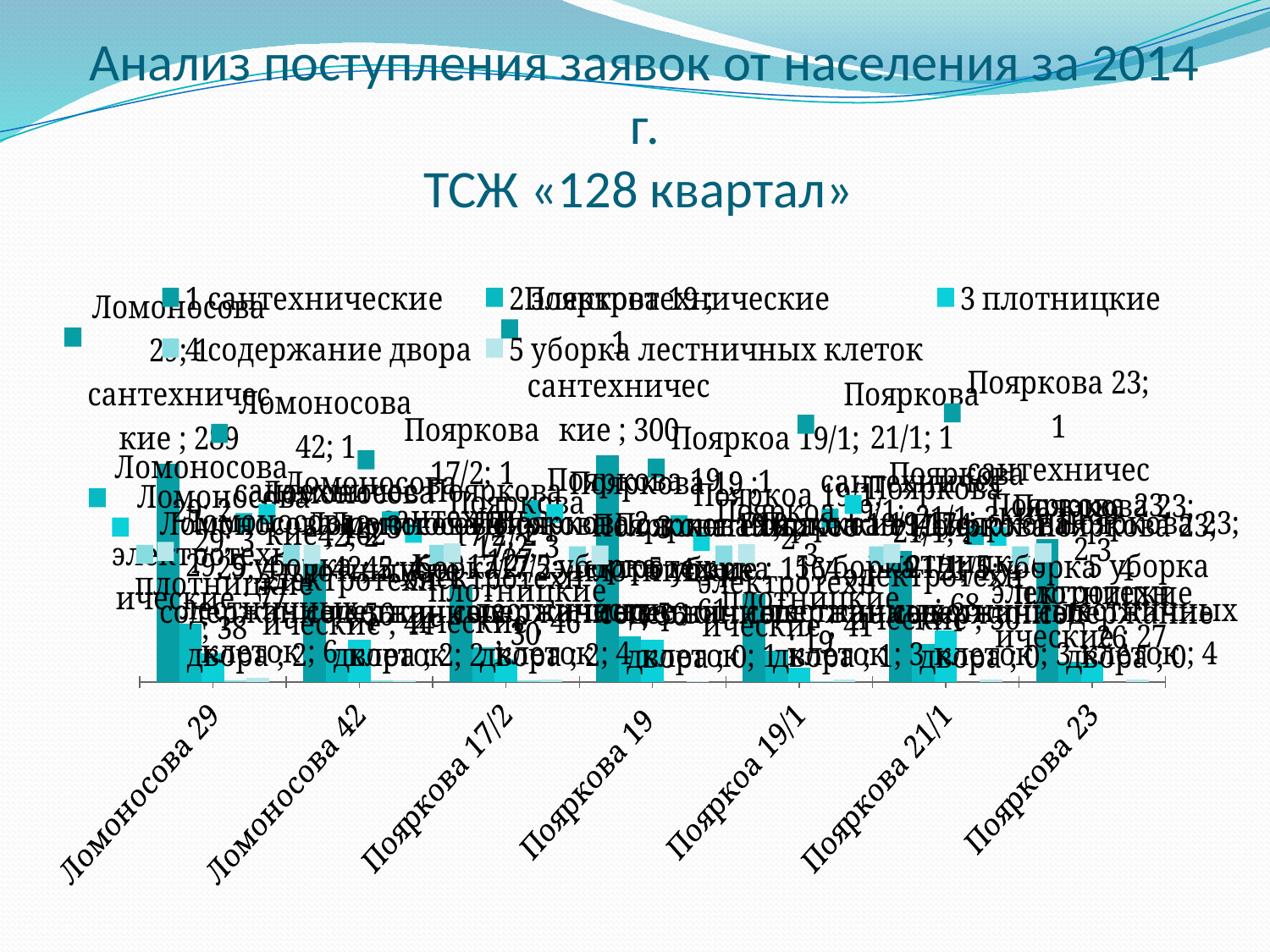

# Анализ поступления заявок от населения за 2014 г. ТСЖ «128 квартал»

### Chart

| Category | 1 сантехнические  | 2 электротехнические  | 3 плотницкие  | 4 содержание двора  | 5 уборка лестничных клеток  |
|---|---|---|---|---|---|
| Ломоносова 29 | 289.0 | 77.0 | 38.0 | 2.0 | 6.0 |
| Ломоносова 42 | 162.0 | 44.0 | 56.0 | 2.0 | 2.0 |
| Пояркова 17/2 | 127.0 | 46.0 | 30.0 | 2.0 | 4.0 |
| Пояркова 19  | 300.0 | 61.0 | 56.0 | 0.0 | 1.0 |
| Пояркоа 19/1 | 116.0 | 41.0 | 19.0 | 1.0 | 3.0 |
| Пояркова 21/1 | 174.0 | 50.0 | 68.0 | 0.0 | 3.0 |
| Пояркова 23 | 189.0 | 27.0 | 26.0 | 0.0 | 4.0 |